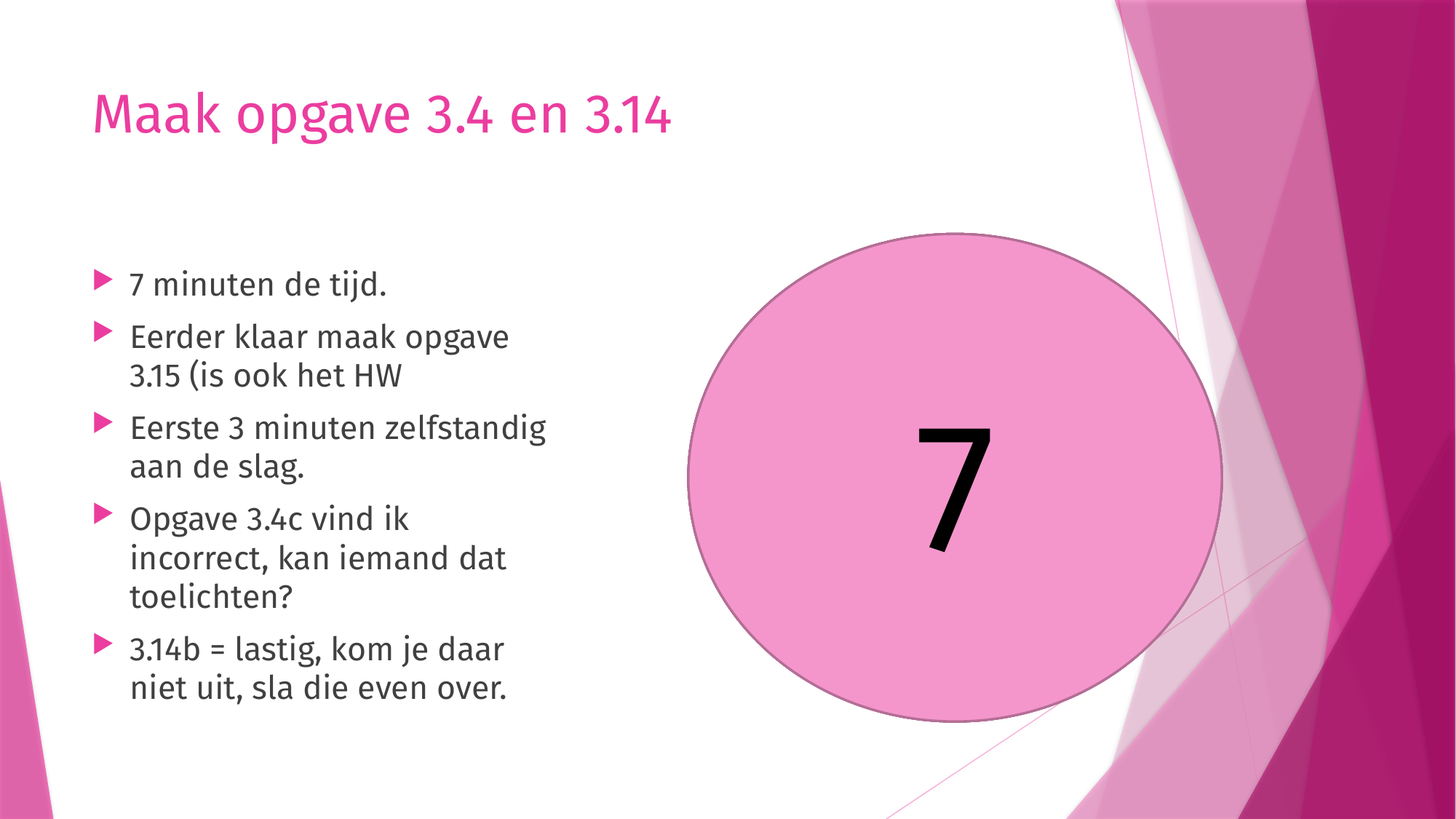

# Maak opgave 3.4 en 3.14
5
6
7
4
3
1
2
7 minuten de tijd.
Eerder klaar maak opgave 3.15 (is ook het HW
Eerste 3 minuten zelfstandig aan de slag.
Opgave 3.4c vind ik incorrect, kan iemand dat toelichten?
3.14b = lastig, kom je daar niet uit, sla die even over.